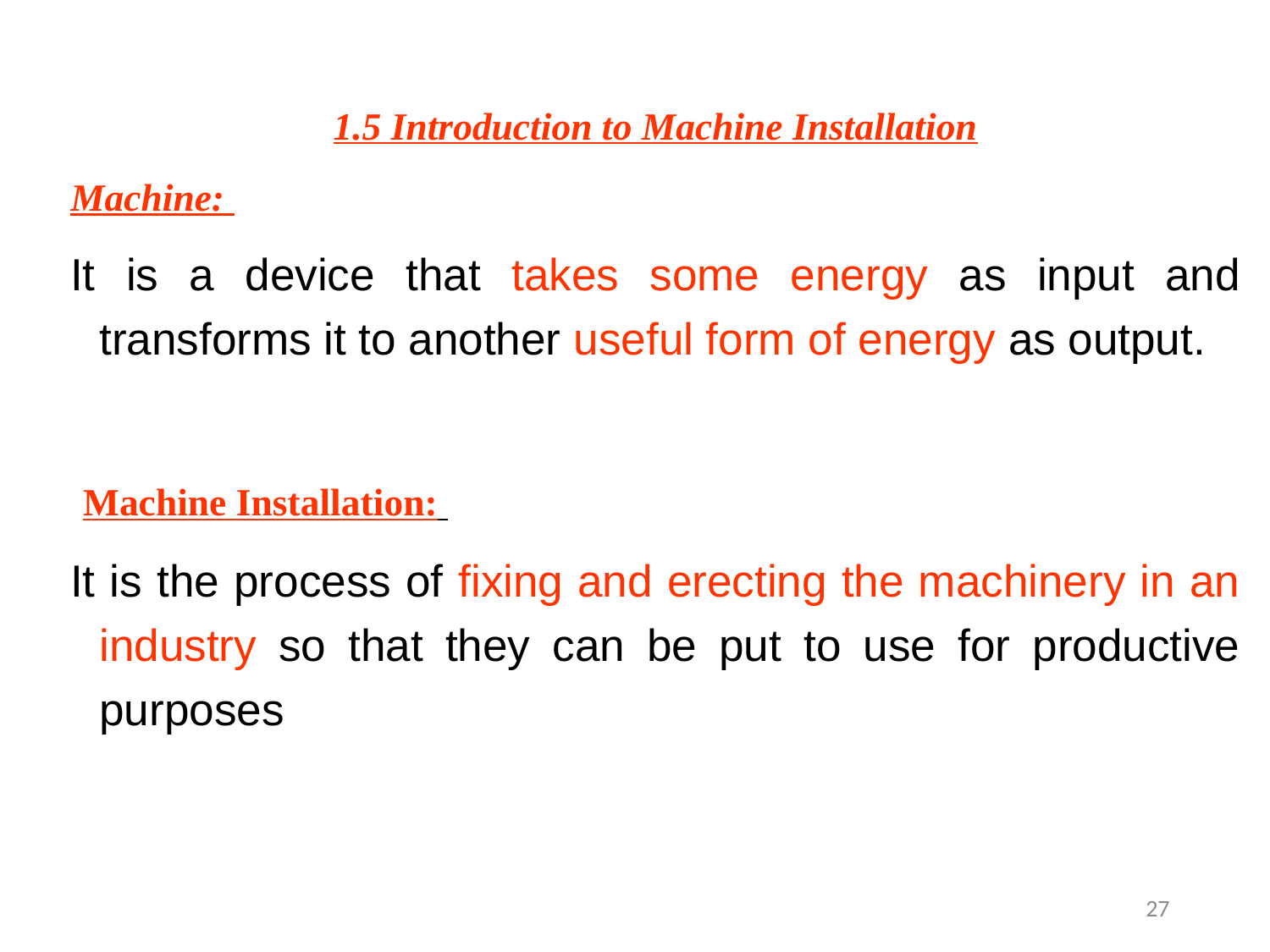

1.5 Introduction to Machine Installation
Machine:
It is a device that takes some energy as input and transforms it to another useful form of energy as output.

 Machine Installation:
It is the process of fixing and erecting the machinery in an industry so that they can be put to use for productive purposes
27